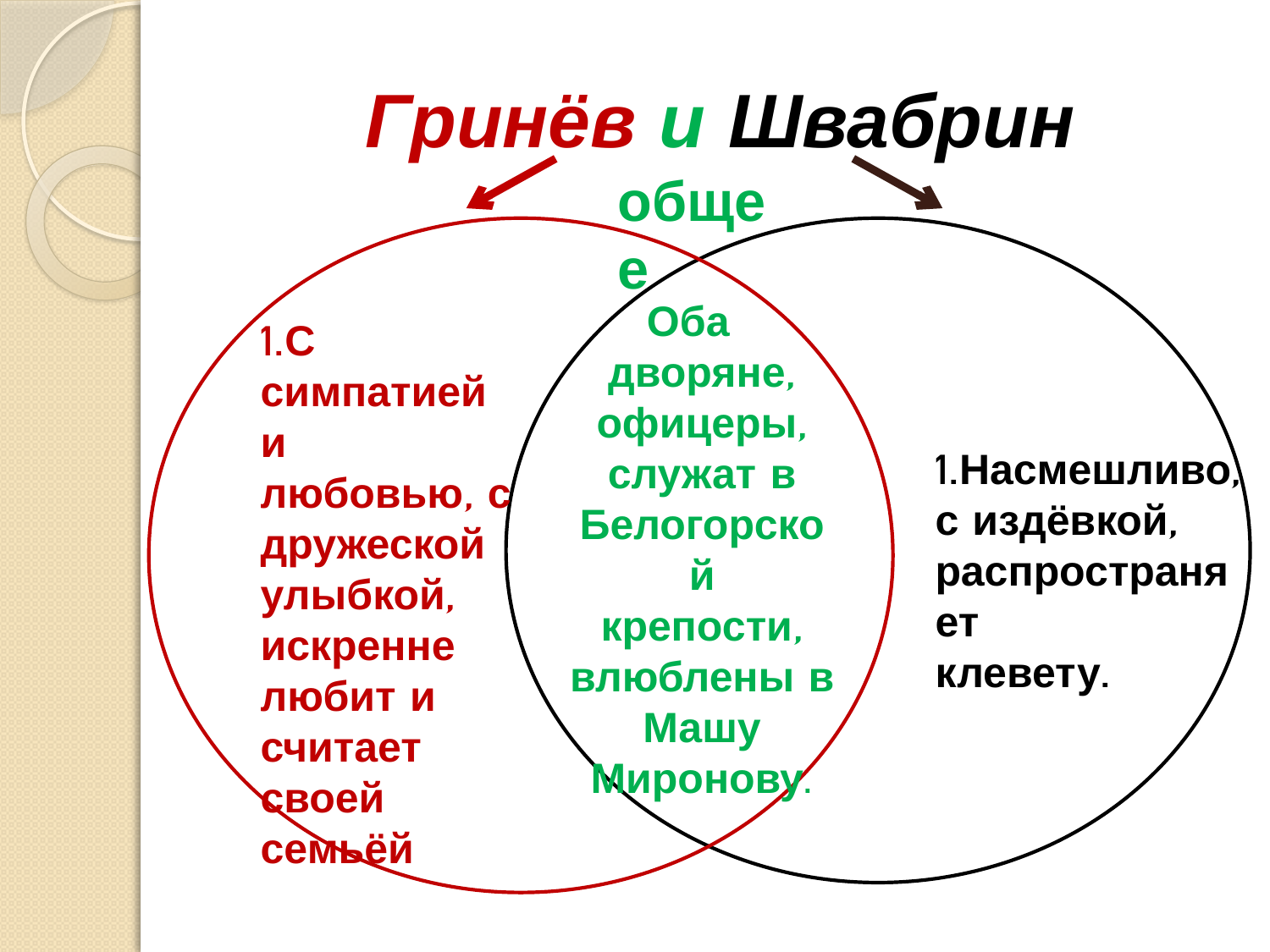

# Гринёв и Швабрин
общее

Оба   дворяне,
офицеры, служат в Белогорской
крепости, влюблены в Машу Миронову.
1.С симпатией и  любовью, с дружеской улыбкой, искренне любит и считает своей семьёй
1.Насмешливо, с издёвкой,
распространяет
клевету.